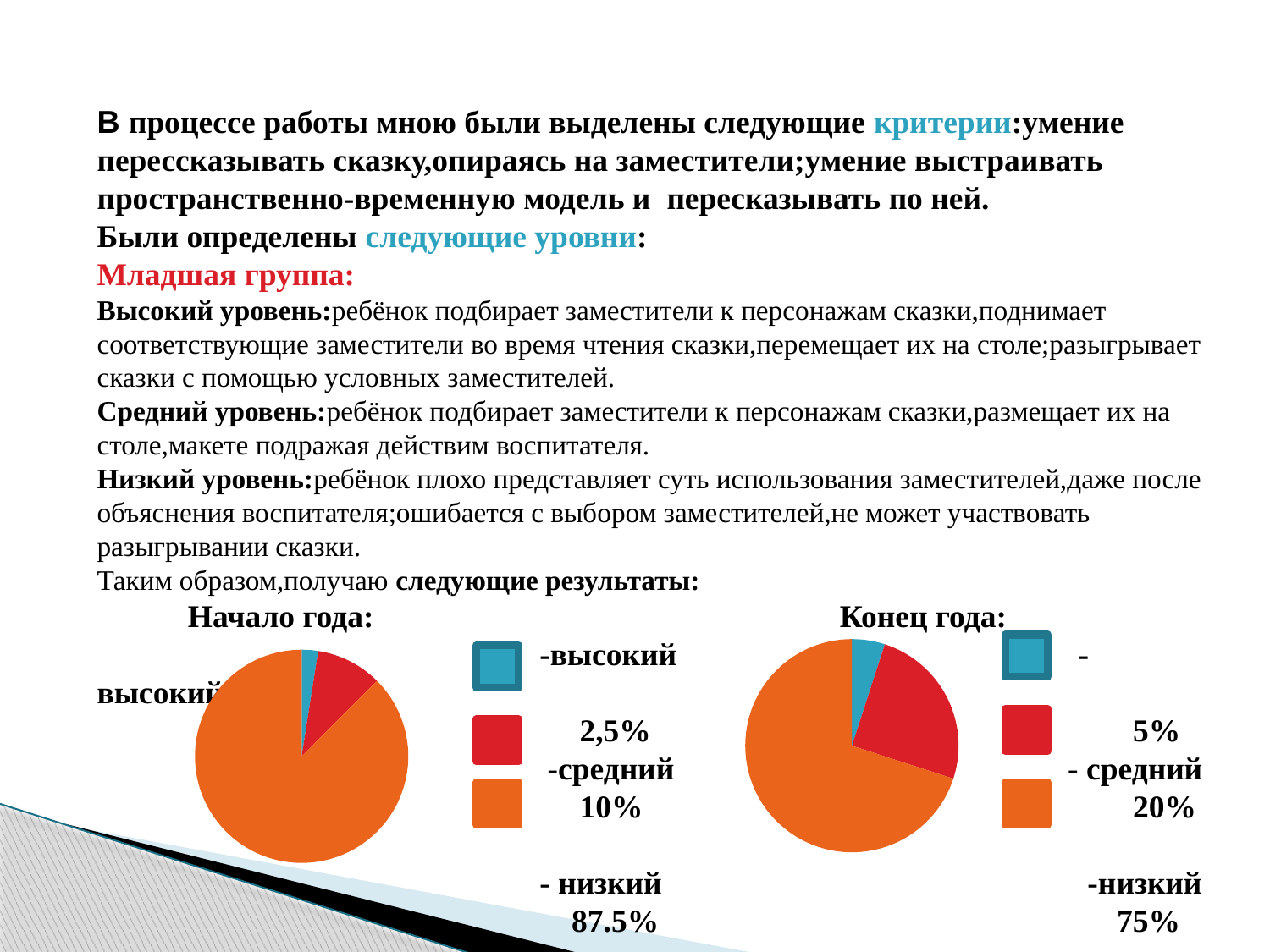

В процессе работы мною были выделены следующие критерии:умение перессказывать сказку,опираясь на заместители;умение выстраивать пространственно-временную модель и  пересказывать по ней.
Были определены следующие уровни:
Младшая группа:
Высокий уровень:ребёнок подбирает заместители к персонажам сказки,поднимает соответствующие заместители во время чтения сказки,перемещает их на столе;разыгрывает сказки с помощью условных заместителей.
Средний уровень:ребёнок подбирает заместители к персонажам сказки,размещает их на столе,макете подражая действим воспитателя.
Низкий уровень:ребёнок плохо представляет суть использования заместителей,даже после объяснения воспитателя;ошибается с выбором заместителей,не может участвовать разыгрывании сказки.
Таким образом,получаю следующие результаты:
             Начало года:                                                          Конец года:
                                                       -высокий                                                  -высокий
                                                            2,5%                                                            5%
                                                        -средний                                                 - средний
                                                            10%                                                             20%
                                                       - низкий                                                     -низкий
                                                           87.5%                                                         75%

### Chart

| Category |
|---|

### Chart

| Category | Столбец1 |
|---|---|
| высокий | 0.05 |
| средний | 0.25 |
| низкий | 0.7000000000000004 |

### Chart

| Category | Столбец1 |
|---|---|
| Высокий | 2.5 |
| Средний | 10.0 |
| Низкий | 87.5 |